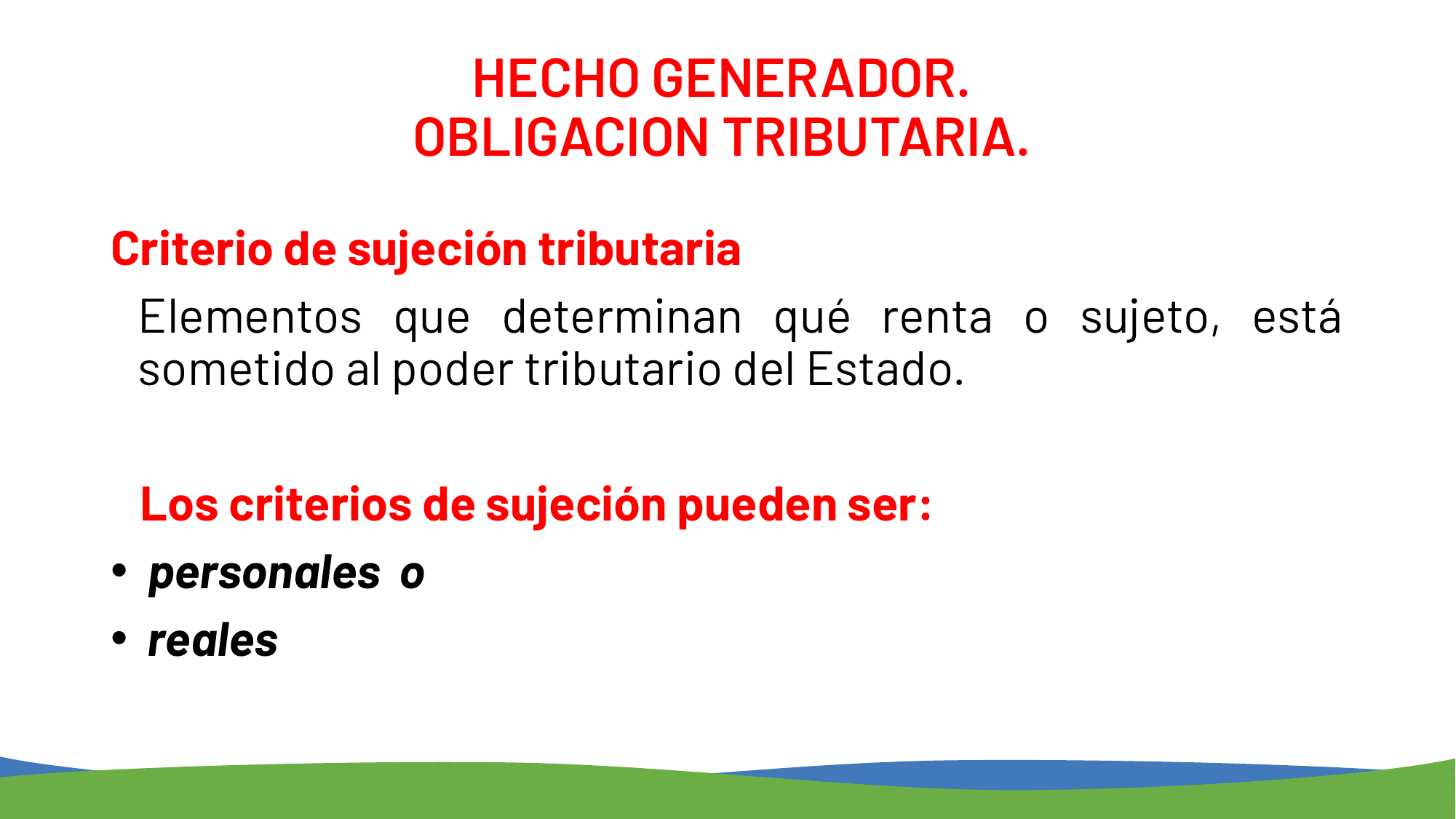

# HECHO GENERADOR. OBLIGACION TRIBUTARIA.
Criterio de sujeción tributaria
	Elementos que determinan qué renta o sujeto, está sometido al poder tributario del Estado.

   Los criterios de sujeción pueden ser:
 personales  o
 reales